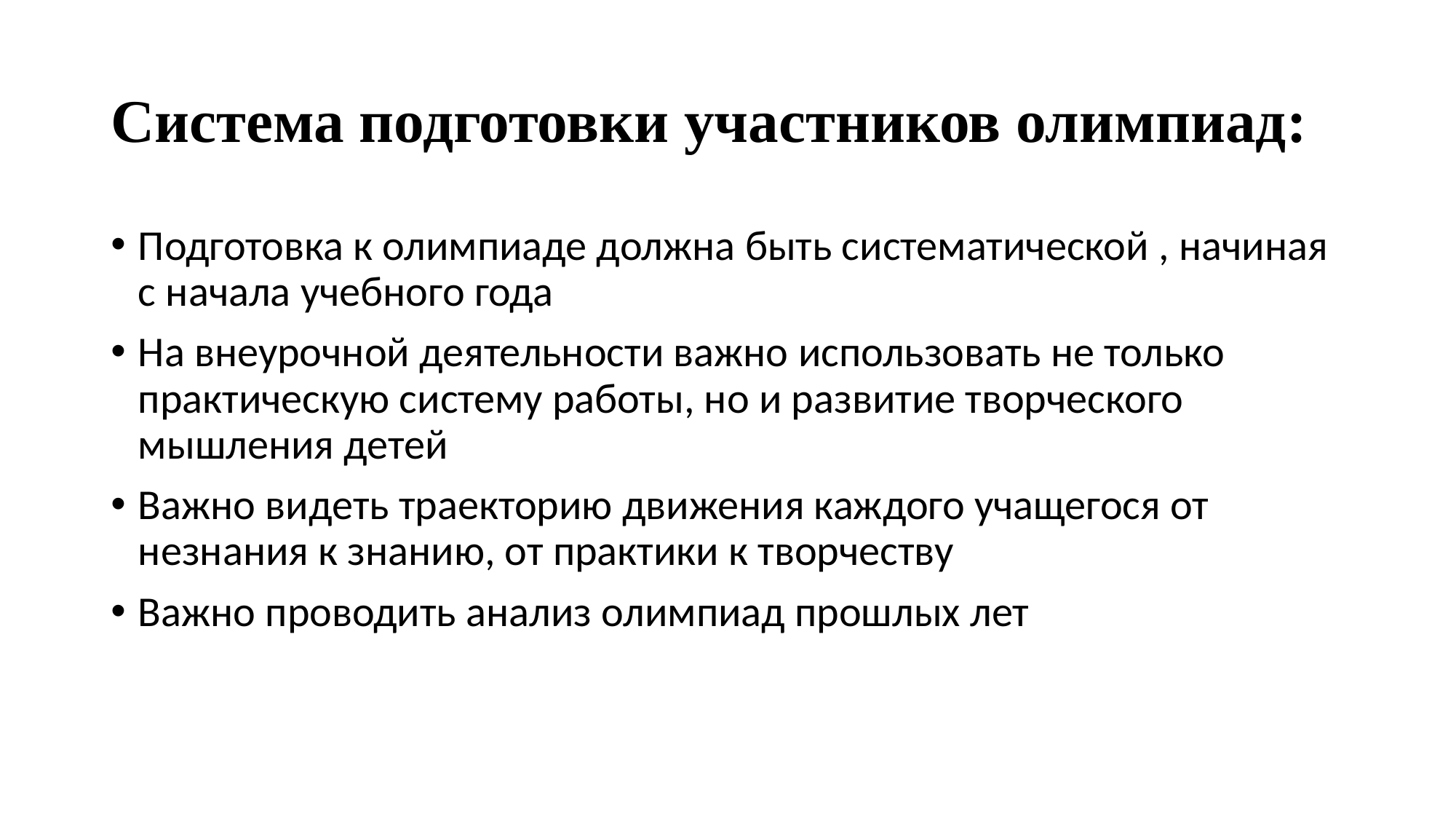

# Система подготовки участников олимпиад:
Подготовка к олимпиаде должна быть систематической , начиная с начала учебного года
На внеурочной деятельности важно использовать не только практическую систему работы, но и развитие творческого мышления детей
Важно видеть траекторию движения каждого учащегося от незнания к знанию, от практики к творчеству
Важно проводить анализ олимпиад прошлых лет